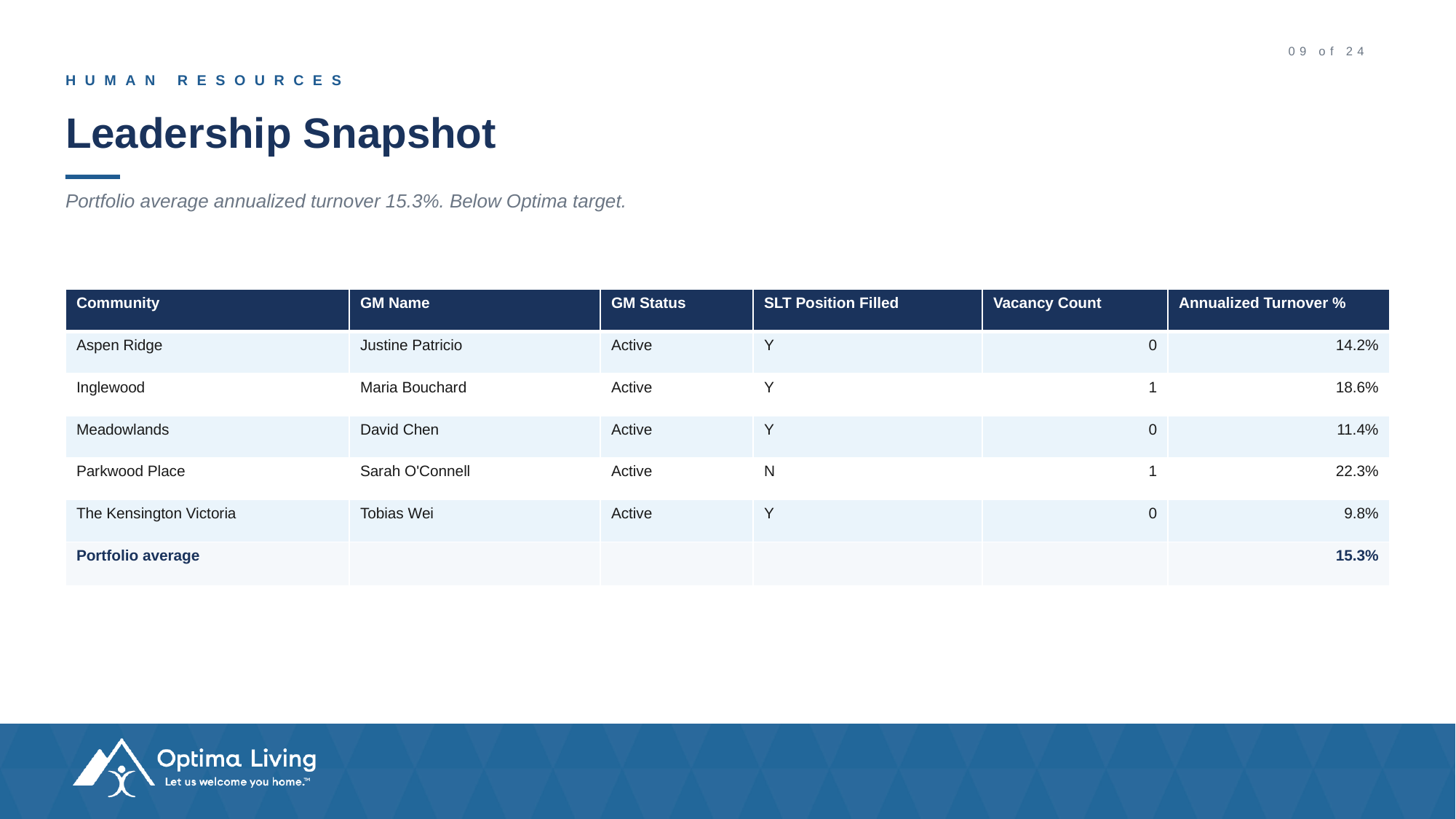

#
09 of 24
HUMAN RESOURCES
Leadership Snapshot

Portfolio average annualized turnover 15.3%. Below Optima target.
| Community | GM Name | GM Status | SLT Position Filled | Vacancy Count | Annualized Turnover % |
| --- | --- | --- | --- | --- | --- |
| Aspen Ridge | Justine Patricio | Active | Y | 0 | 14.2% |
| Inglewood | Maria Bouchard | Active | Y | 1 | 18.6% |
| Meadowlands | David Chen | Active | Y | 0 | 11.4% |
| Parkwood Place | Sarah O'Connell | Active | N | 1 | 22.3% |
| The Kensington Victoria | Tobias Wei | Active | Y | 0 | 9.8% |
| Portfolio average |  |  |  |  | 15.3% |